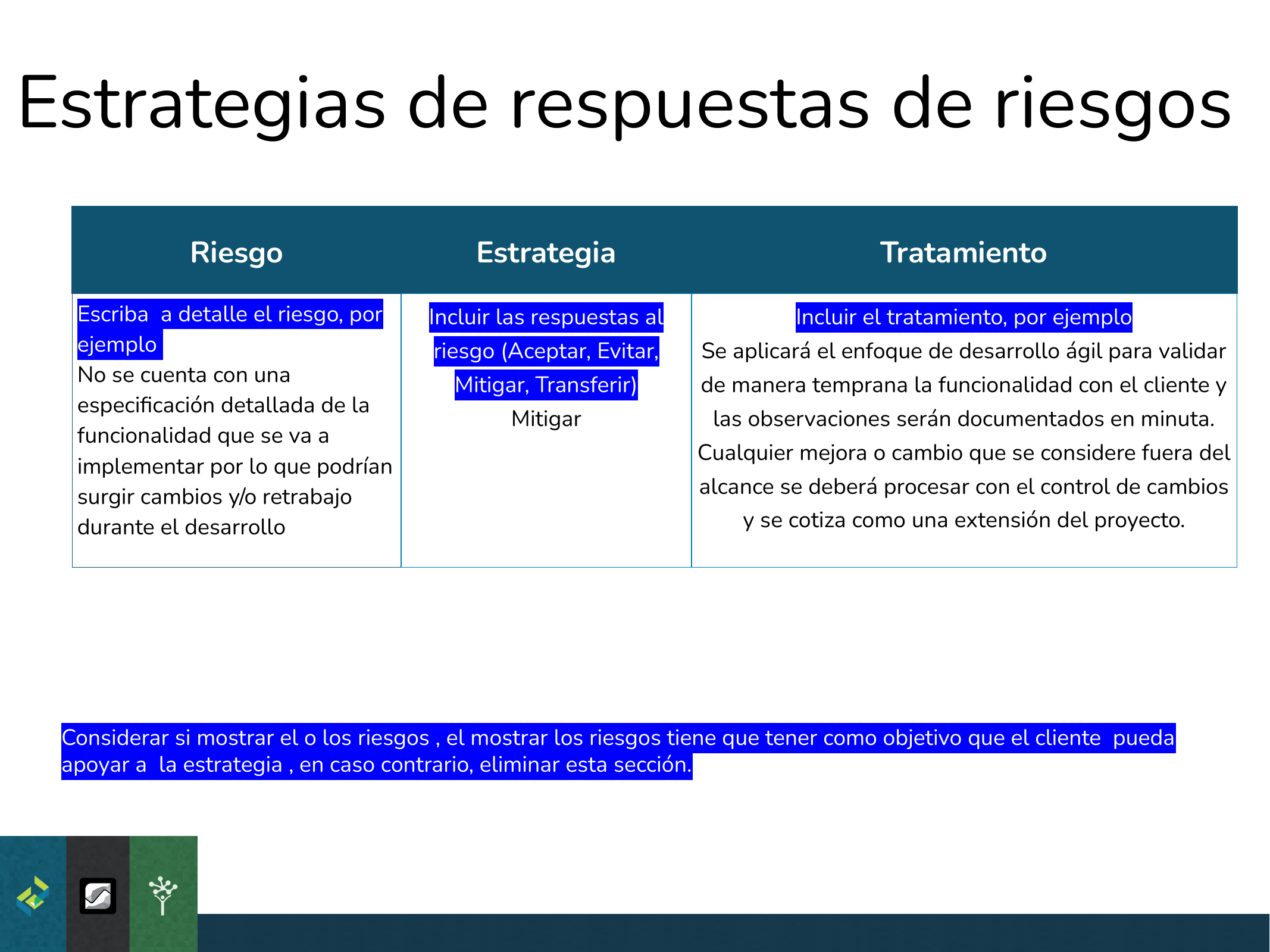

Estrategias de respuestas de riesgos
| Riesgo | Estrategia | Tratamiento |
| --- | --- | --- |
| Escriba a detalle el riesgo, por ejemplo No se cuenta con una especificación detallada de la funcionalidad que se va a implementar por lo que podrían surgir cambios y/o retrabajo durante el desarrollo | Incluir las respuestas al riesgo (Aceptar, Evitar, Mitigar, Transferir) Mitigar | Incluir el tratamiento, por ejemplo Se aplicará el enfoque de desarrollo ágil para validar de manera temprana la funcionalidad con el cliente y las observaciones serán documentados en minuta. Cualquier mejora o cambio que se considere fuera del alcance se deberá procesar con el control de cambios y se cotiza como una extensión del proyecto. |
Considerar si mostrar el o los riesgos , el mostrar los riesgos tiene que tener como objetivo que el cliente  pueda apoyar a  la estrategia , en caso contrario, eliminar esta sección.